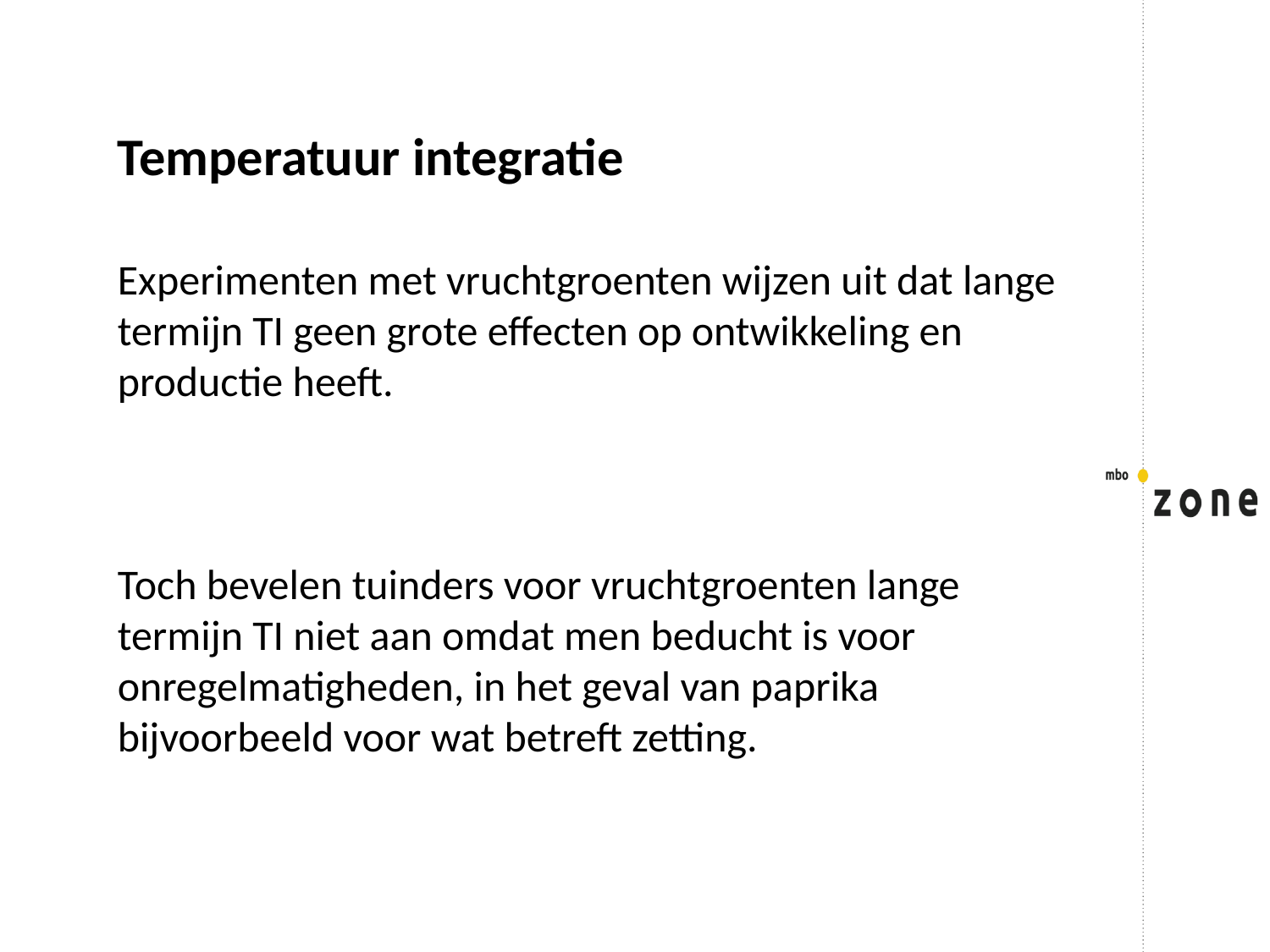

Temperatuur integratie
Experimenten met vruchtgroenten wijzen uit dat lange termijn TI geen grote effecten op ontwikkeling en
productie heeft.

Toch bevelen tuinders voor vruchtgroenten lange termijn TI niet aan omdat men beducht is voor
onregelmatigheden, in het geval van paprika bijvoorbeeld voor wat betreft zetting.